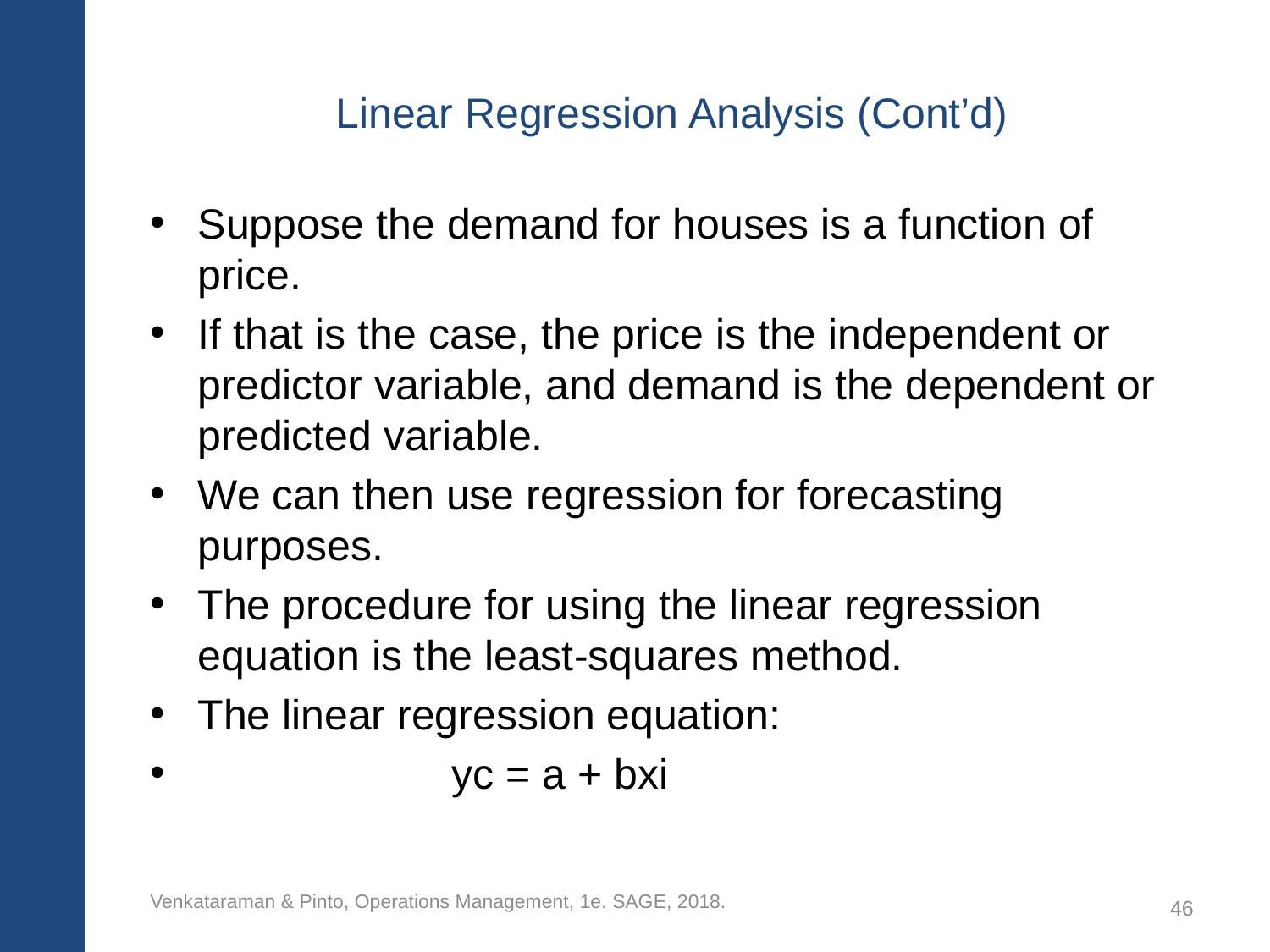

# Linear Regression Analysis (Cont’d)
Suppose the demand for houses is a function of price.
If that is the case, the price is the independent or predictor variable, and demand is the dependent or predicted variable.
We can then use regression for forecasting purposes.
The procedure for using the linear regression equation is the least-squares method.
The linear regression equation:
 		yc = a + bxi
Venkataraman & Pinto, Operations Management, 1e. SAGE, 2018.
46